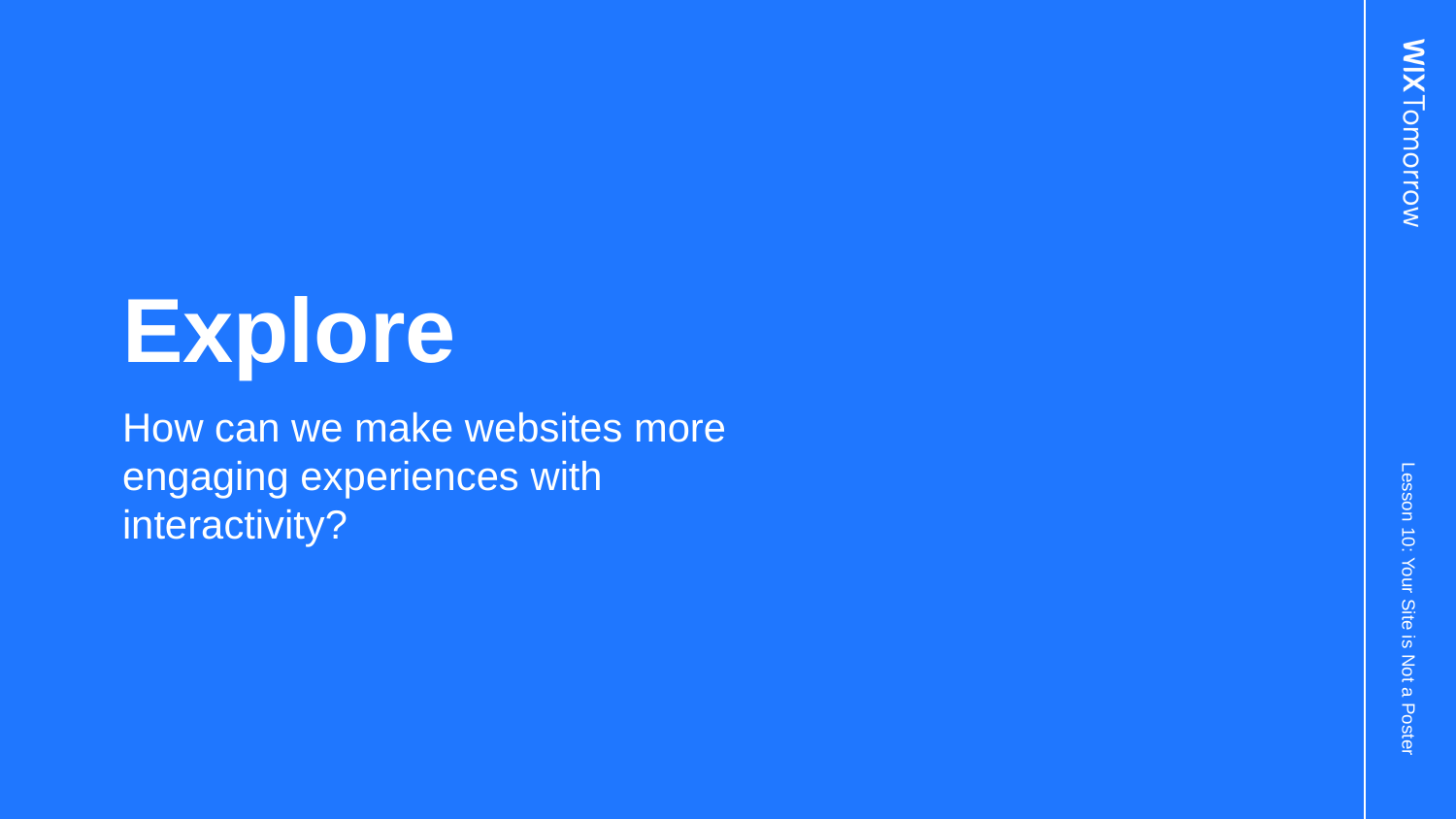

# Explore
How can we make websites more engaging experiences with interactivity?